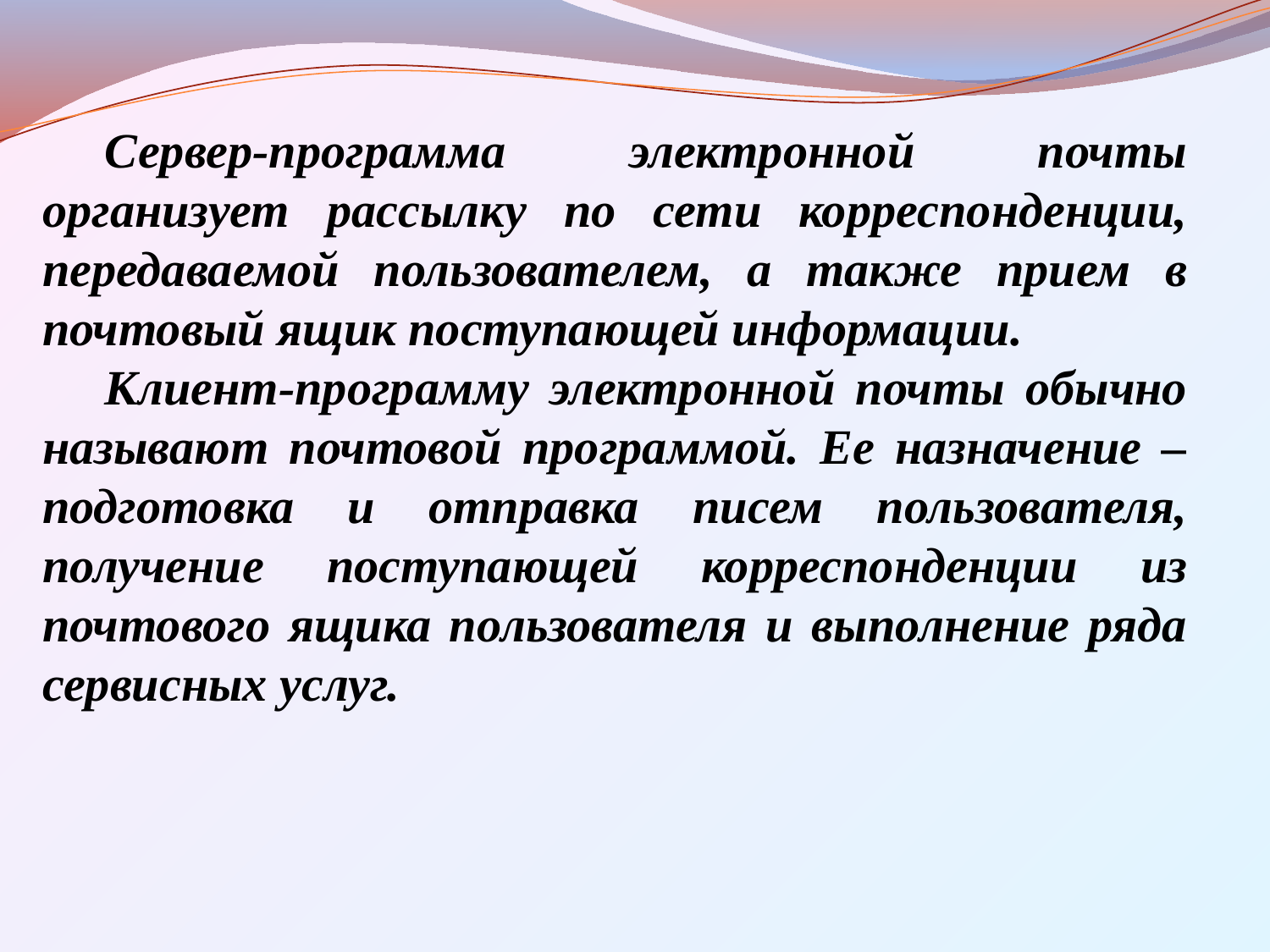

Сервер-программа электронной почты организует рассылку по сети корреспонденции, передаваемой пользователем, а также прием в почтовый ящик поступающей информации.
Клиент-программу электронной почты обычно называют почтовой программой. Ее назначение – подготовка и отправка писем пользователя, получение поступающей корреспонденции из почтового ящика пользователя и выполнение ряда сервисных услуг.